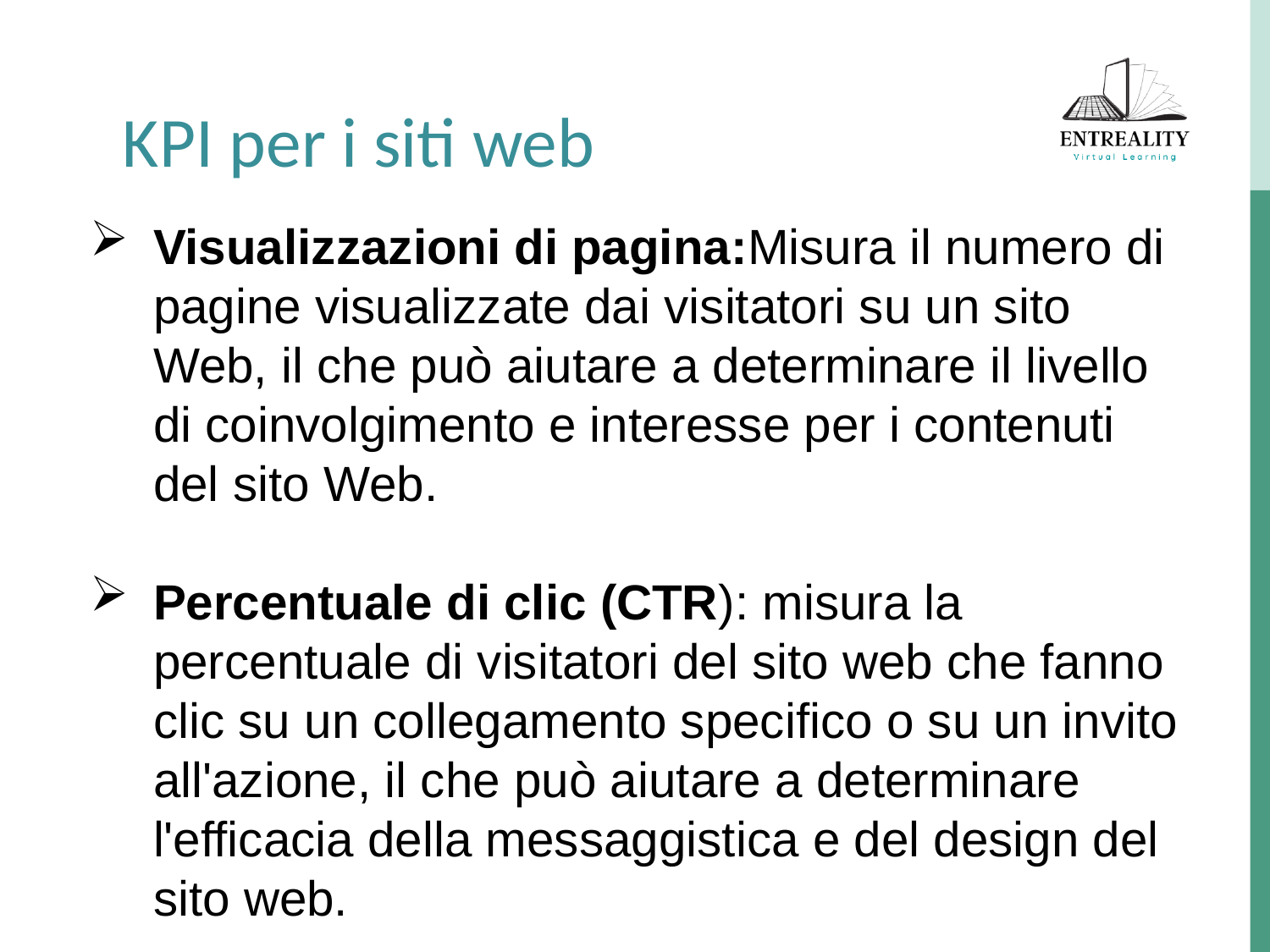

KPI per i siti web
Visualizzazioni di pagina:Misura il numero di pagine visualizzate dai visitatori su un sito Web, il che può aiutare a determinare il livello di coinvolgimento e interesse per i contenuti del sito Web.

Percentuale di clic (CTR): misura la percentuale di visitatori del sito web che fanno clic su un collegamento specifico o su un invito all'azione, il che può aiutare a determinare l'efficacia della messaggistica e del design del sito web.